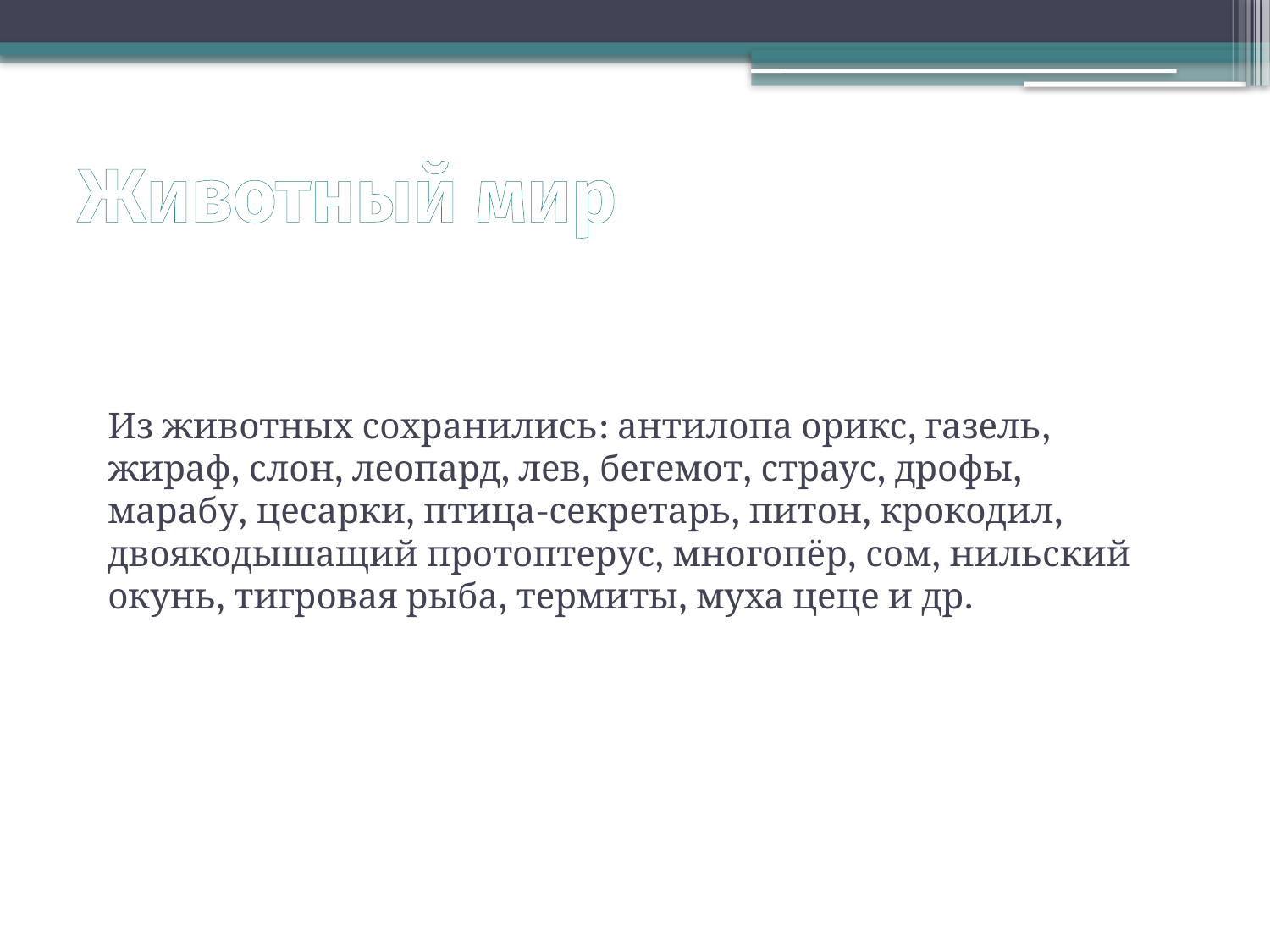

# Животный мир
Из животных сохранились: антилопа орикс, газель, жираф, слон, леопард, лев, бегемот, страус, дрофы, марабу, цесарки, птица-секретарь, питон, крокодил, двоякодышащий протоптерус, многопёр, сом, нильский окунь, тигровая рыба, термиты, муха цеце и др.